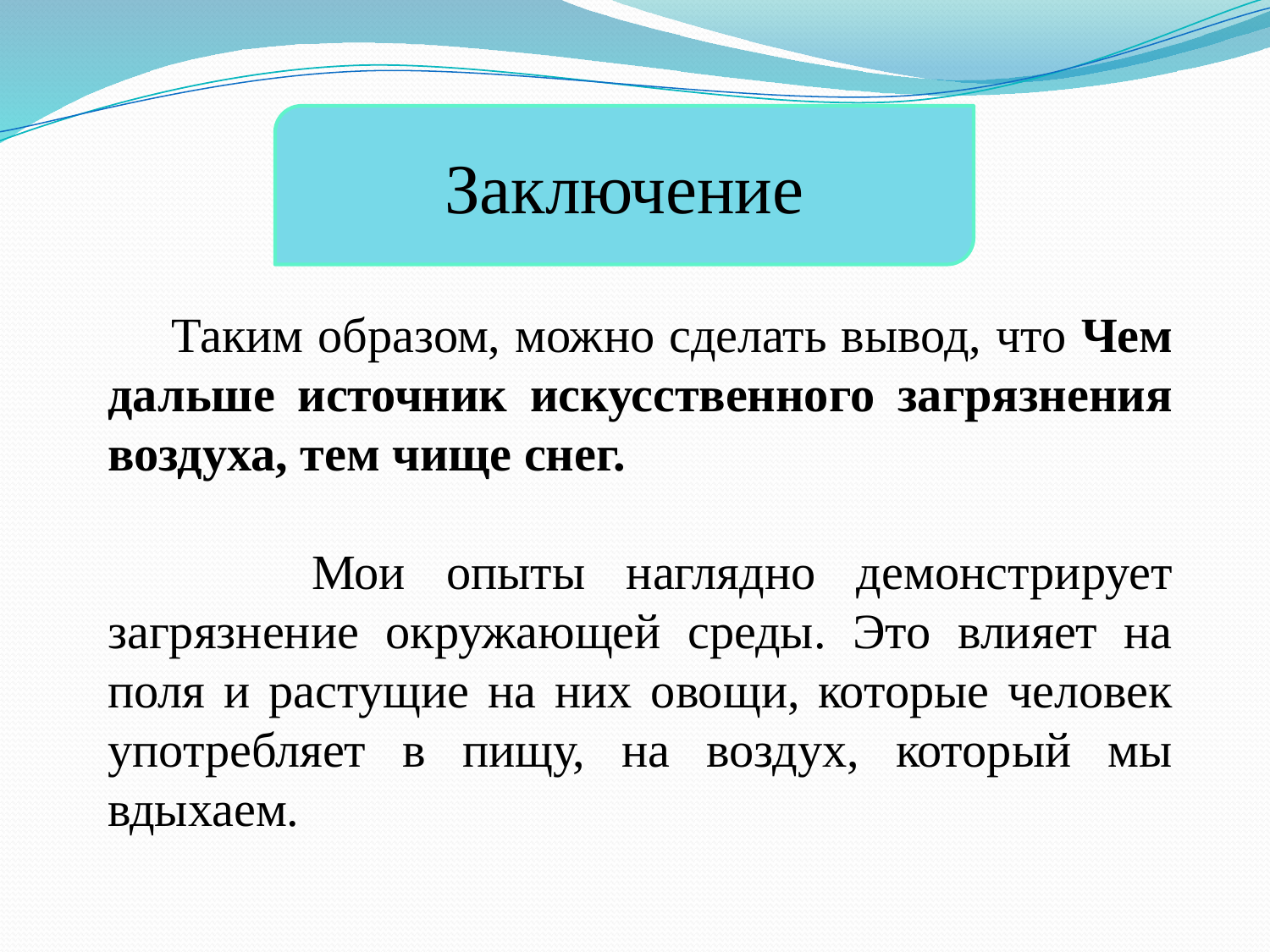

Заключение
     Таким образом, можно сделать вывод, что Чем дальше источник искусственного загрязнения воздуха, тем чище снег.

     Мои опыты наглядно демонстрирует загрязнение окружающей среды. Это влияет на поля и растущие на них овощи, которые человек употребляет в пищу, на воздух, который мы вдыхаем.